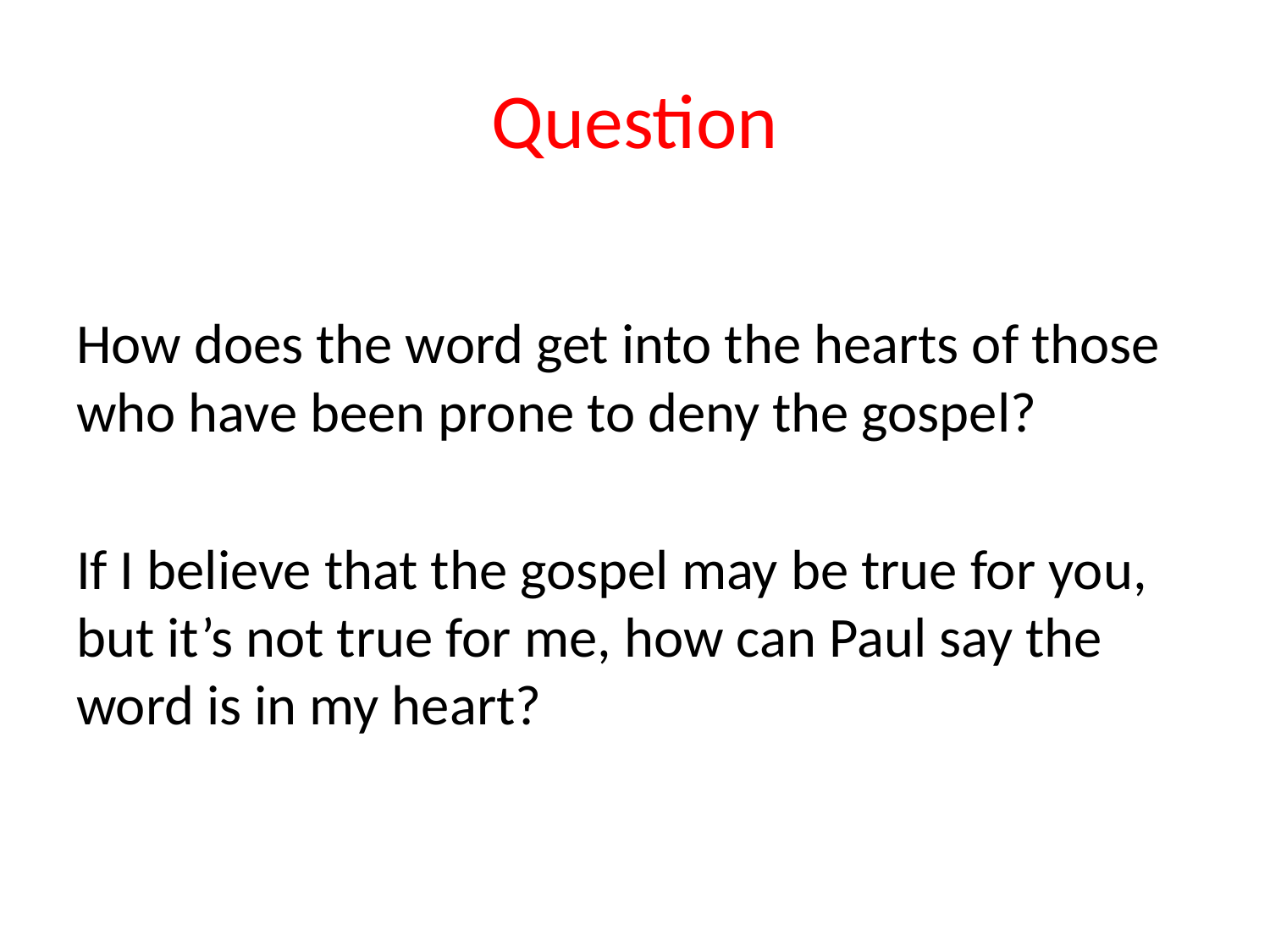

# Question

How does the word get into the hearts of those who have been prone to deny the gospel?

If I believe that the gospel may be true for you, but it’s not true for me, how can Paul say the word is in my heart?